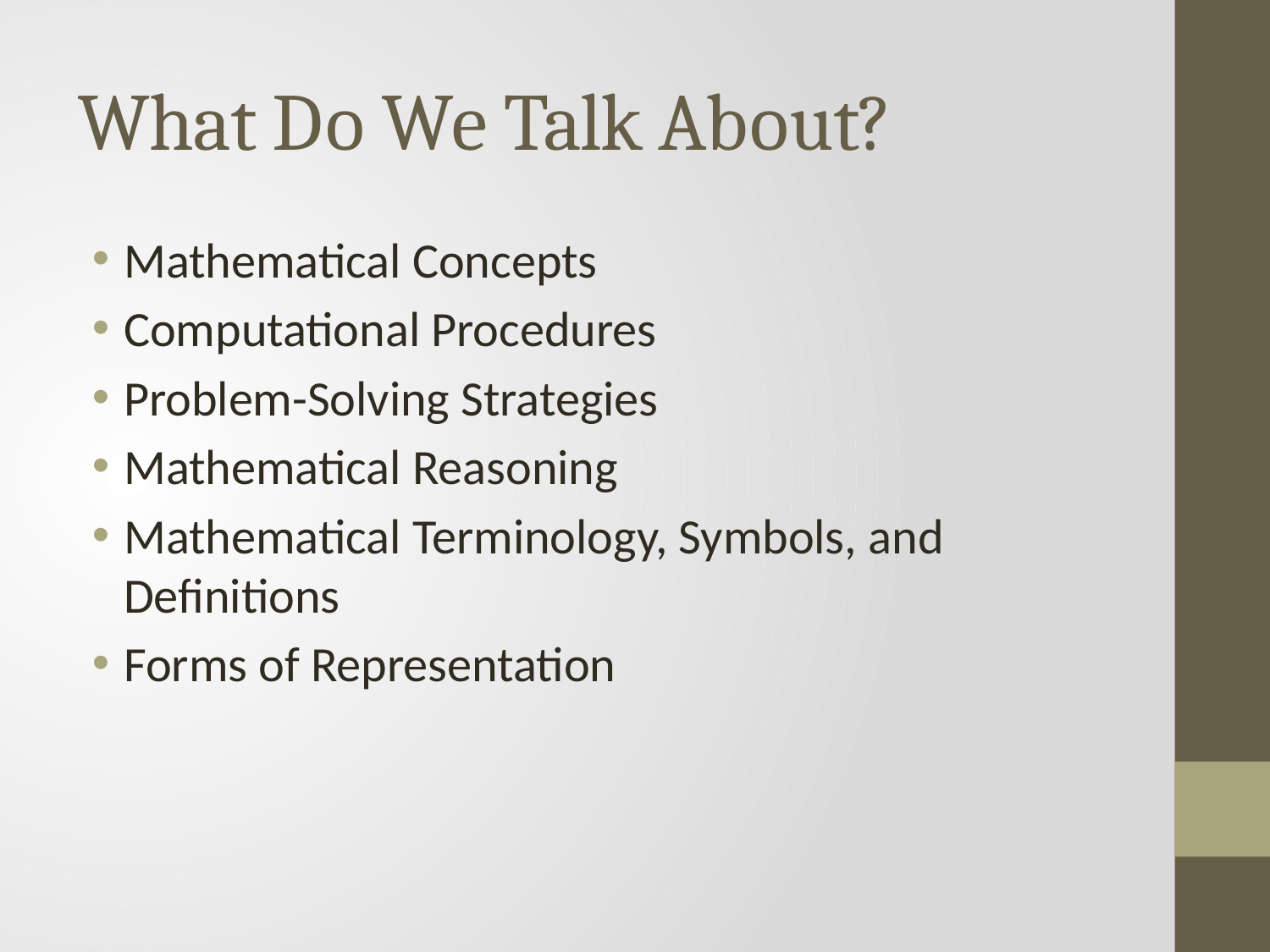

# What Do We Talk About?
Mathematical Concepts
Computational Procedures
Problem-Solving Strategies
Mathematical Reasoning
Mathematical Terminology, Symbols, and Definitions
Forms of Representation